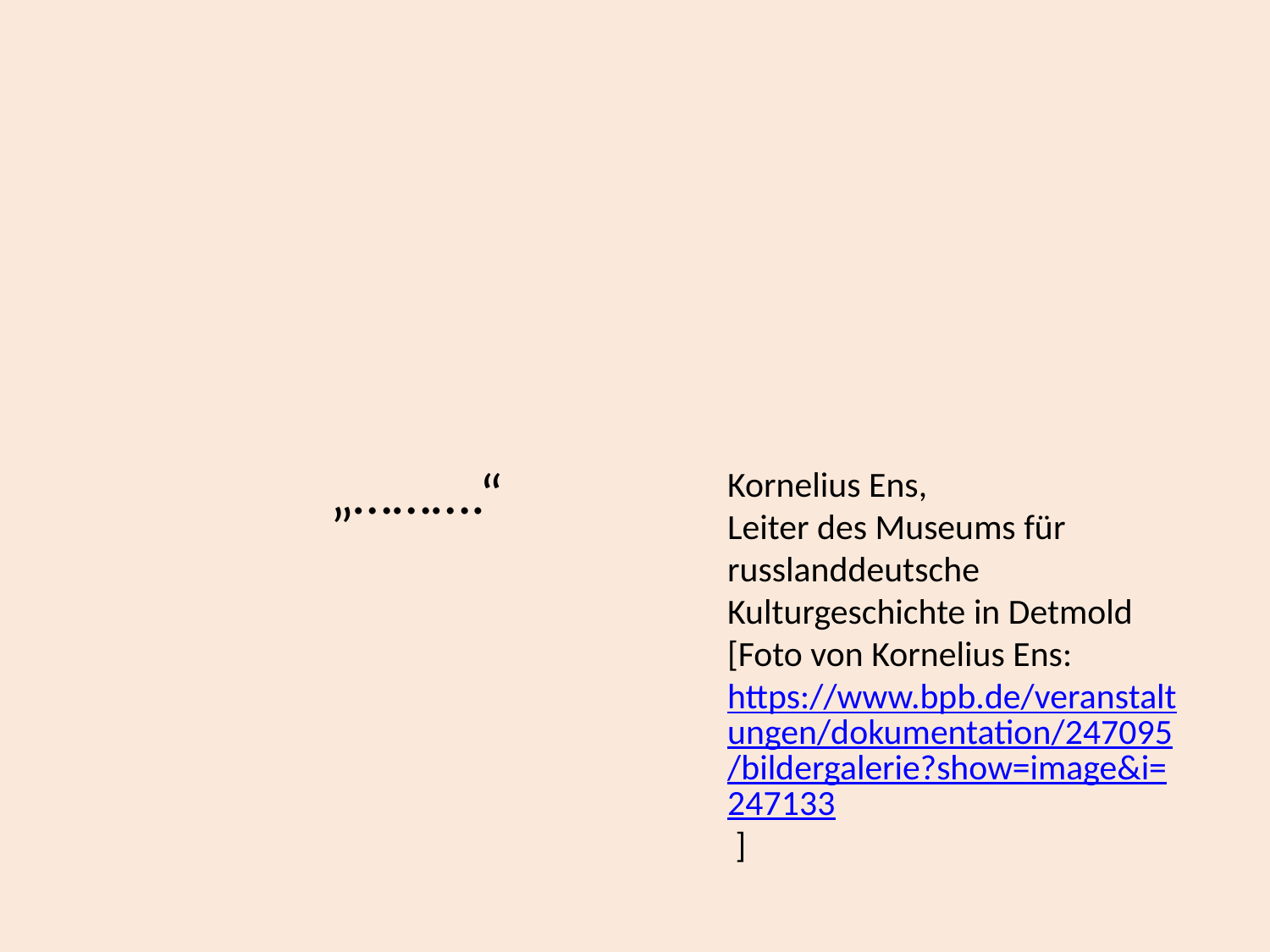

#

		„……….“

Kornelius Ens,
Leiter des Museums für russlanddeutsche Kulturgeschichte in Detmold
[Foto von Kornelius Ens: https://www.bpb.de/veranstaltungen/dokumentation/247095/bildergalerie?show=image&i=247133 ]